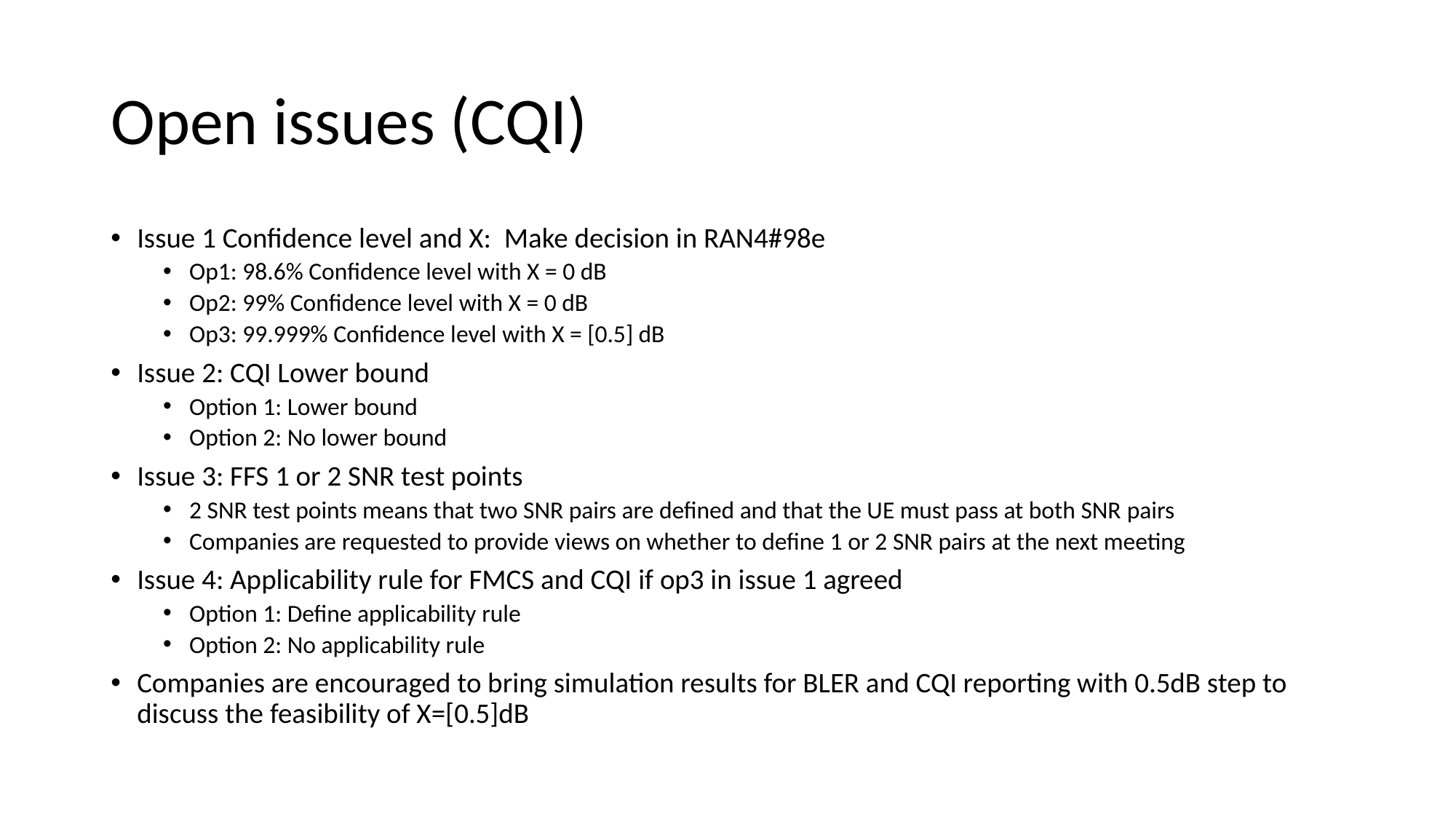

# Open issues (CQI)
Issue 1 Confidence level and X:  Make decision in RAN4#98e
Op1: 98.6% Confidence level with X = 0 dB
Op2: 99% Confidence level with X = 0 dB
Op3: 99.999% Confidence level with X = [0.5] dB
Issue 2: CQI Lower bound
Option 1: Lower bound
Option 2: No lower bound
Issue 3: FFS 1 or 2 SNR test points
2 SNR test points means that two SNR pairs are defined and that the UE must pass at both SNR pairs
Companies are requested to provide views on whether to define 1 or 2 SNR pairs at the next meeting
Issue 4: Applicability rule for FMCS and CQI if op3 in issue 1 agreed
Option 1: Define applicability rule
Option 2: No applicability rule
Companies are encouraged to bring simulation results for BLER and CQI reporting with 0.5dB step to discuss the feasibility of X=[0.5]dB